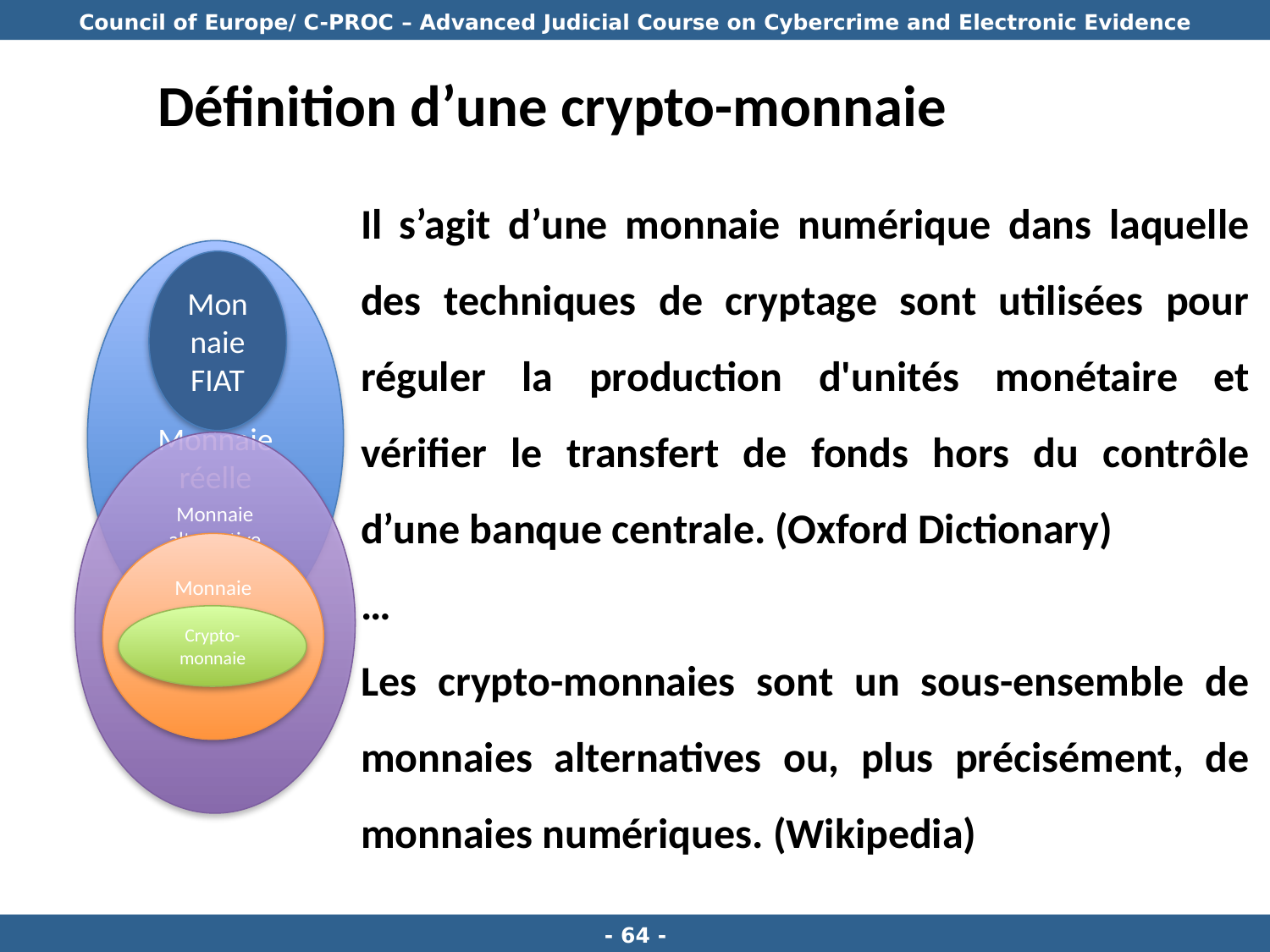

Définition d’une crypto-monnaie
Il s’agit d’une monnaie numérique dans laquelle des techniques de cryptage sont utilisées pour réguler la production d'unités monétaire et vérifier le transfert de fonds hors du contrôle d’une banque centrale. (Oxford Dictionary)
…
Les crypto-monnaies sont un sous-ensemble de monnaies alternatives ou, plus précisément, de monnaies numériques. (Wikipedia)

Monnaie réelle

Monnaie FIAT

Monnaie alternative

Monnaie numérique

Crypto-monnaie